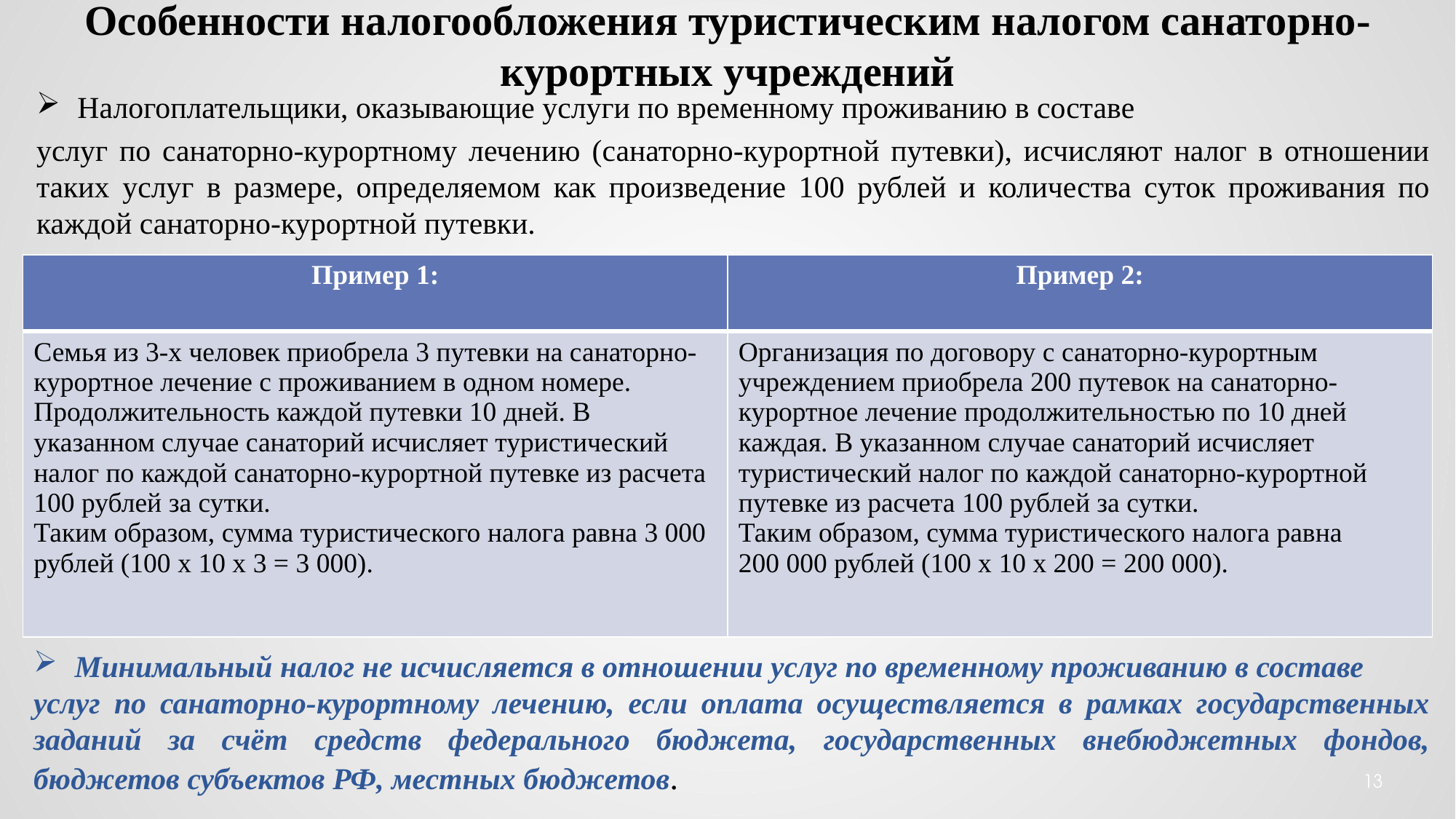

# Особенности налогообложения туристическим налогом санаторно-курортных учреждений
Налогоплательщики, оказывающие услуги по временному проживанию в составе
услуг по санаторно-курортному лечению (санаторно-курортной путевки), исчисляют налог в отношении таких услуг в размере, определяемом как произведение 100 рублей и количества суток проживания по каждой санаторно-курортной путевки.

| Пример 1: | Пример 2: |
| --- | --- |
| Семья из 3-х человек приобрела 3 путевки на санаторно-курортное лечение с проживанием в одном номере. Продолжительность каждой путевки 10 дней. В указанном случае санаторий исчисляет туристический налог по каждой санаторно-курортной путевке из расчета 100 рублей за сутки. Таким образом, сумма туристического налога равна 3 000 рублей (100 х 10 х 3 = 3 000). | Организация по договору с санаторно-курортным учреждением приобрела 200 путевок на санаторно-курортное лечение продолжительностью по 10 дней каждая. В указанном случае санаторий исчисляет туристический налог по каждой санаторно-курортной путевке из расчета 100 рублей за сутки. Таким образом, сумма туристического налога равна 200 000 рублей (100 х 10 х 200 = 200 000). |
Минимальный налог не исчисляется в отношении услуг по временному проживанию в составе
услуг по санаторно-курортному лечению, если оплата осуществляется в рамках государственных заданий за счёт средств федерального бюджета, государственных внебюджетных фондов, бюджетов субъектов РФ, местных бюджетов.
13